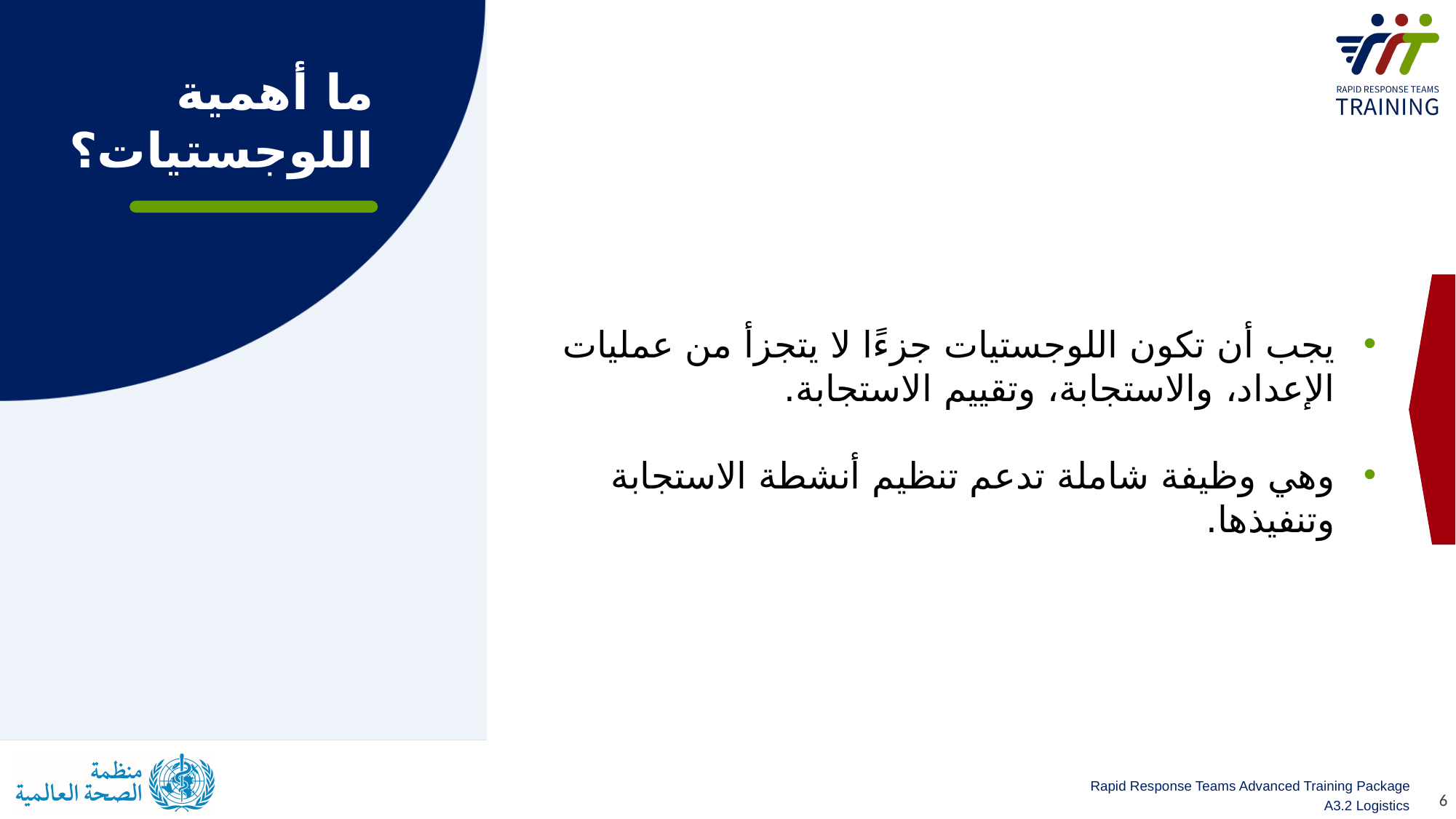

ما أهمية 
اللوجستيات؟

يجب أن تكون اللوجستيات جزءًا لا يتجزأ من عمليات الإعداد، والاستجابة، وتقييم الاستجابة.

وهي وظيفة شاملة تدعم تنظيم أنشطة الاستجابة وتنفيذها.

6